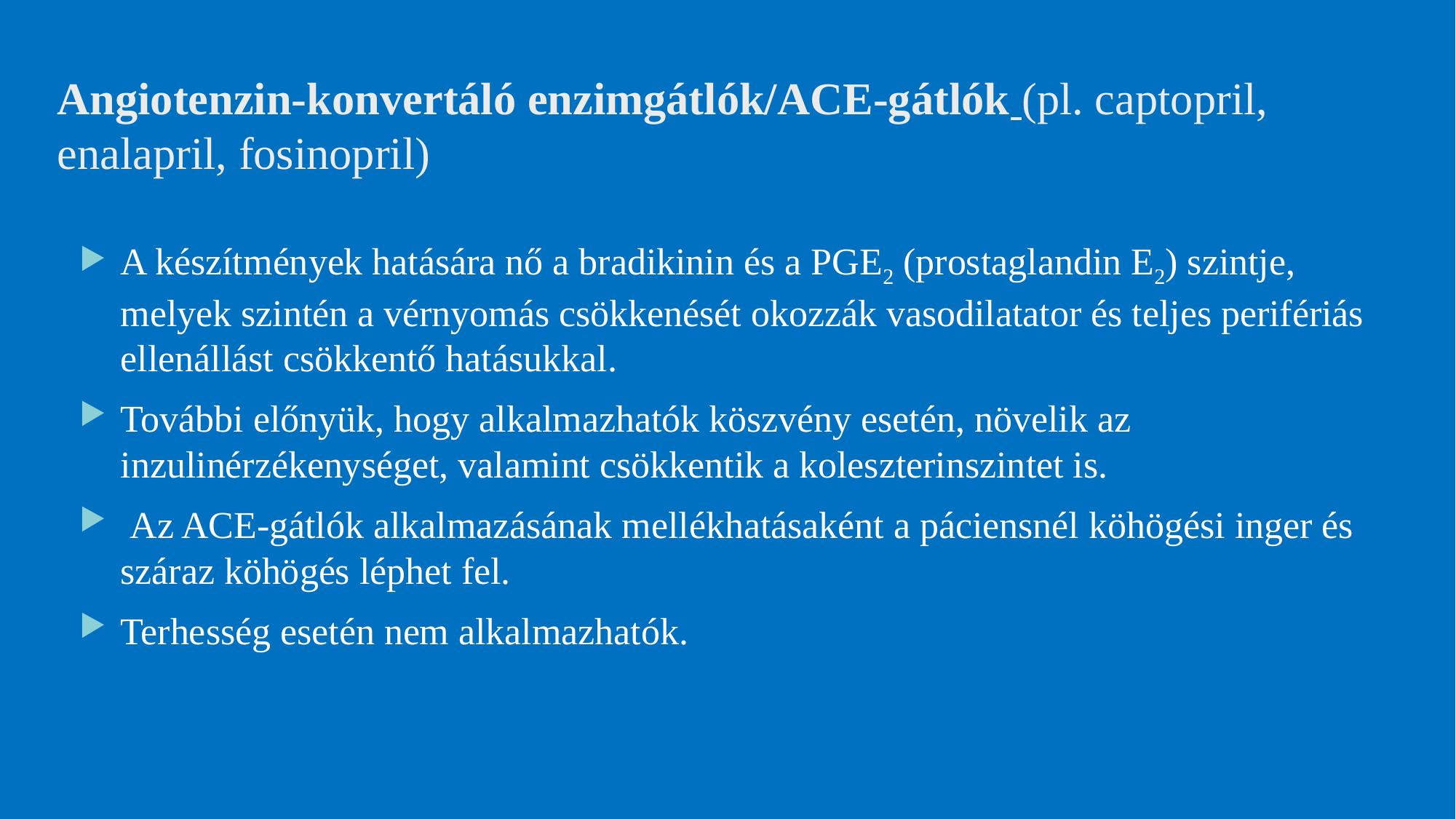

# Angiotenzin-konvertáló enzimgátlók/ACE-gátlók (pl. captopril, enalapril, fosinopril)
A készítmények hatására nő a bradikinin és a PGE2 (prostaglandin E2) szintje, melyek szintén a vérnyomás csökkenését okozzák vasodilatator és teljes perifériás ellenállást csökkentő hatásukkal.
További előnyük, hogy alkalmazhatók köszvény esetén, növelik az inzulinérzékenységet, valamint csökkentik a koleszterinszintet is.
 Az ACE-gátlók alkalmazásának mellékhatásaként a páciensnél köhögési inger és száraz köhögés léphet fel.
Terhesség esetén nem alkalmazhatók.